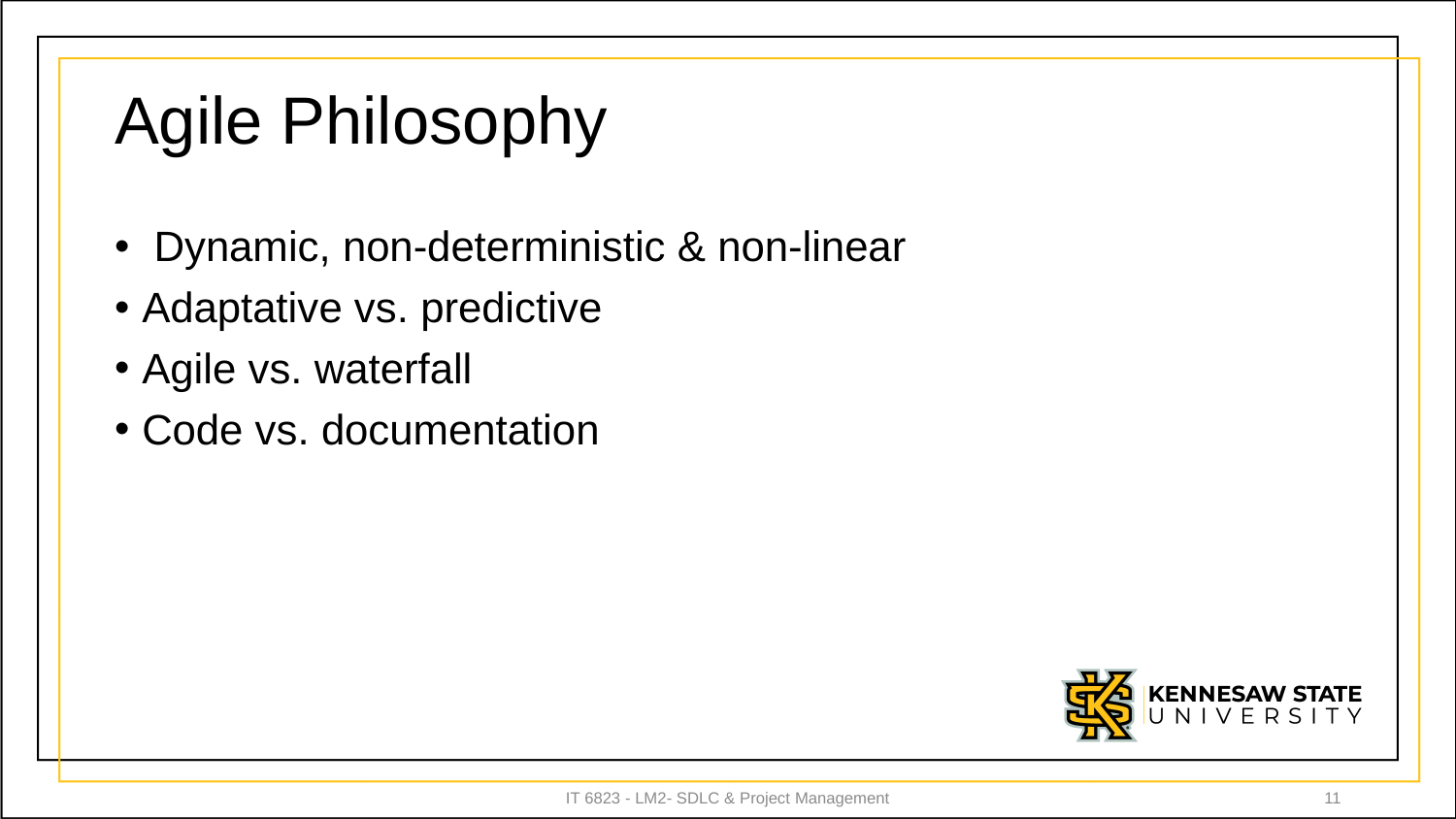

# Agile Philosophy
 Dynamic, non-deterministic & non-linear
Adaptative vs. predictive
Agile vs. waterfall
Code vs. documentation
IT 6823 - LM2- SDLC & Project Management
11